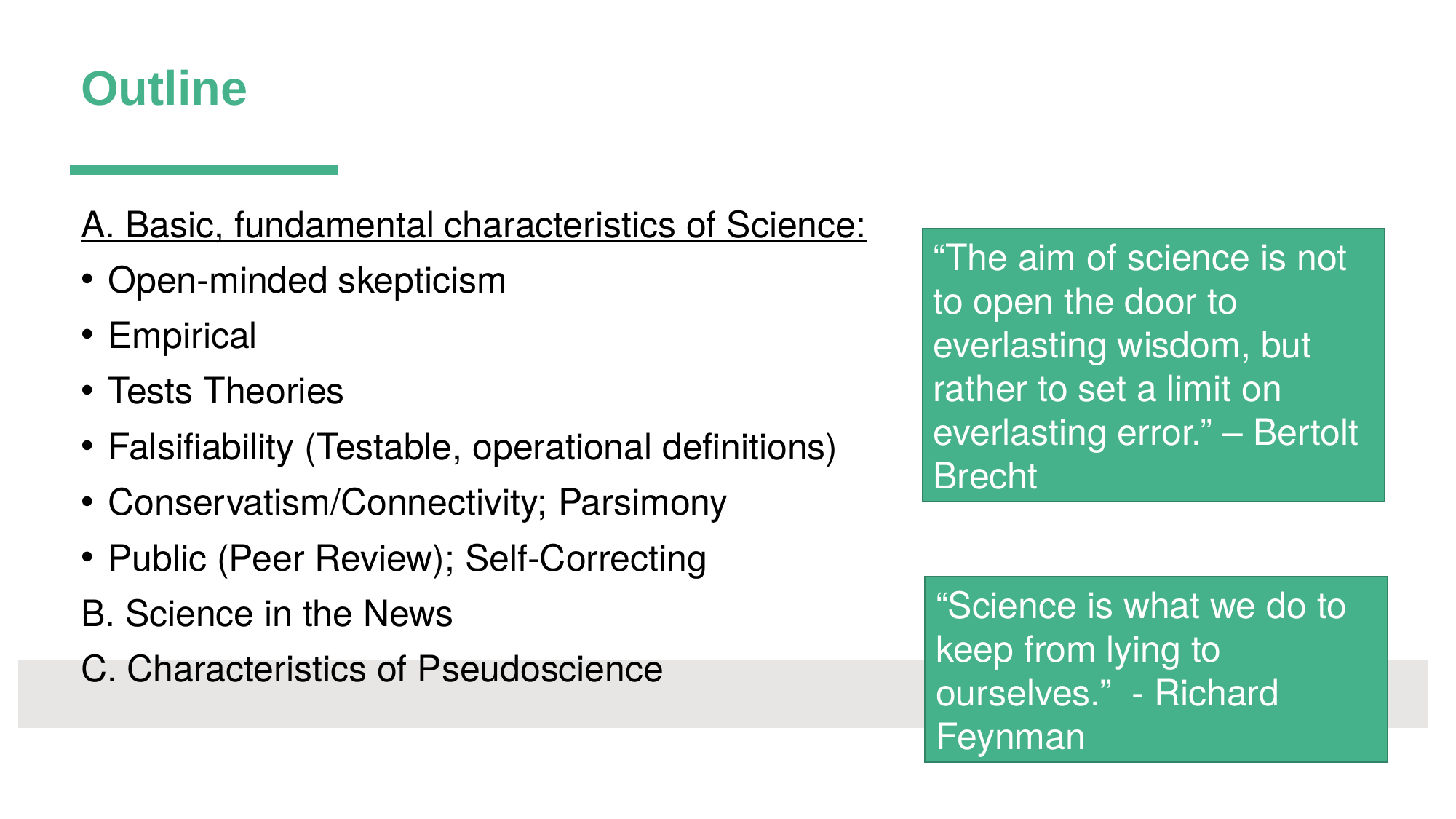

# Outline
A. Basic, fundamental characteristics of Science:
Open-minded skepticism
Empirical
Tests Theories
Falsifiability (Testable, operational definitions)
Conservatism/Connectivity; Parsimony
Public (Peer Review); Self-Correcting
B. Science in the News
C. Characteristics of Pseudoscience
“The aim of science is not to open the door to everlasting wisdom, but rather to set a limit on everlasting error.” – Bertolt Brecht
“Science is what we do to keep from lying to ourselves.”  - Richard Feynman